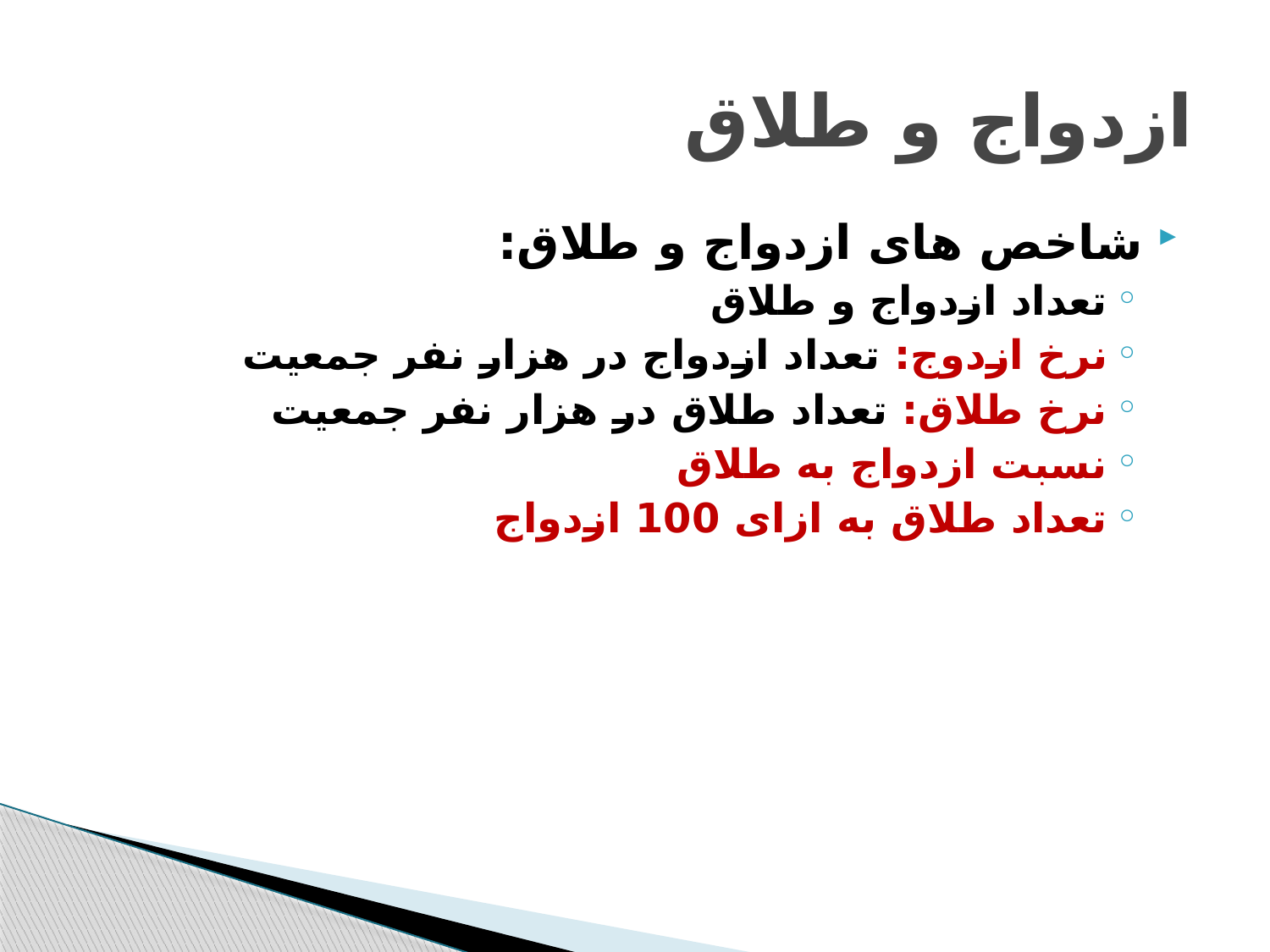

# ازدواج و طلاق
شاخص های ازدواج و طلاق:
تعداد ازدواج و طلاق
نرخ ازدوج: تعداد ازدواج در هزار نفر جمعیت
نرخ طلاق: تعداد طلاق در هزار نفر جمعیت
نسبت ازدواج به طلاق
تعداد طلاق به ازای 100 ازدواج